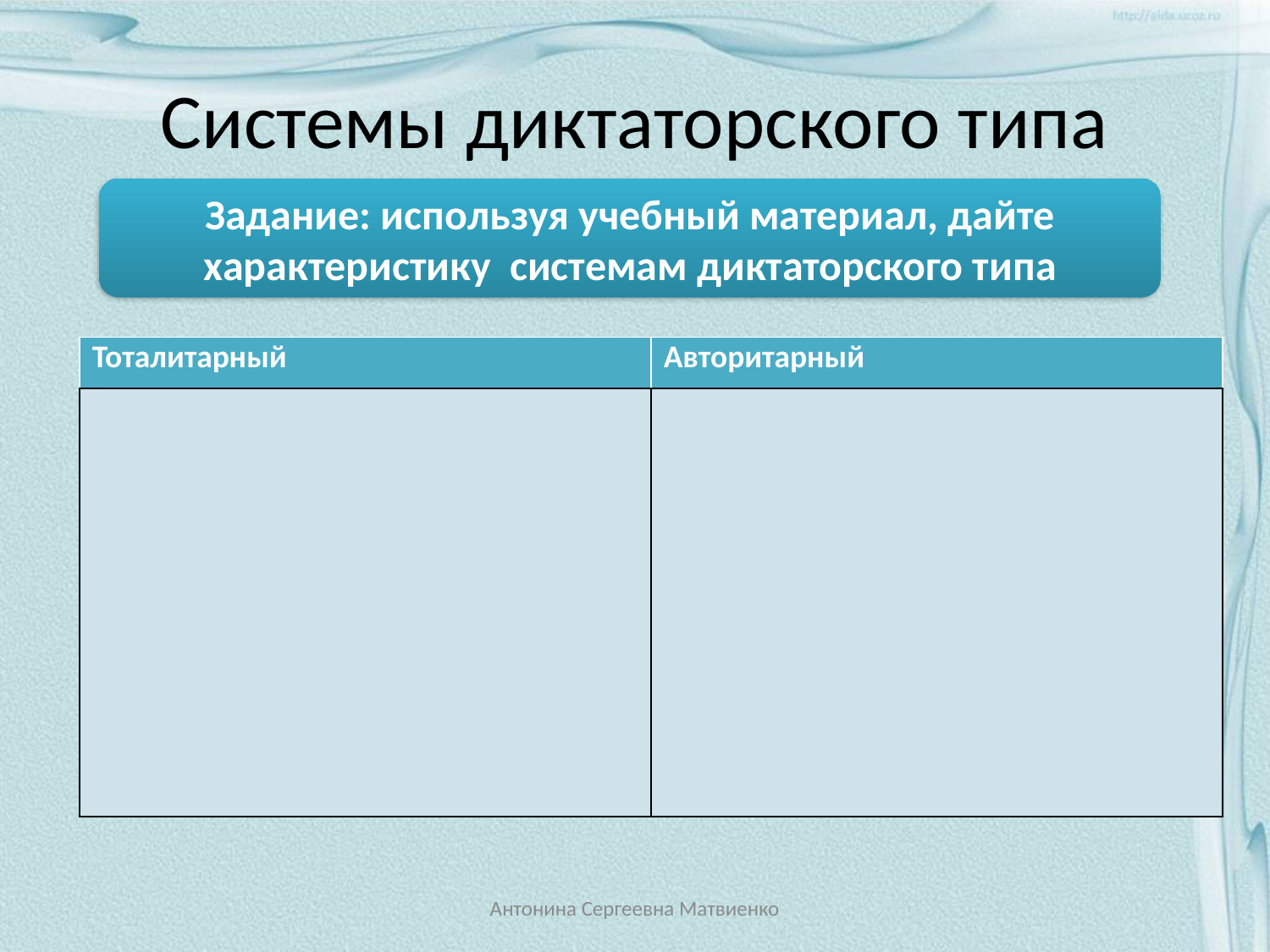

# Системы диктаторского типа
Задание: используя учебный материал, дайте характеристику  системам диктаторского типа
| Тоталитарный | Авторитарный |
| --- | --- |
|  |  |
Антонина Сергеевна Матвиенко